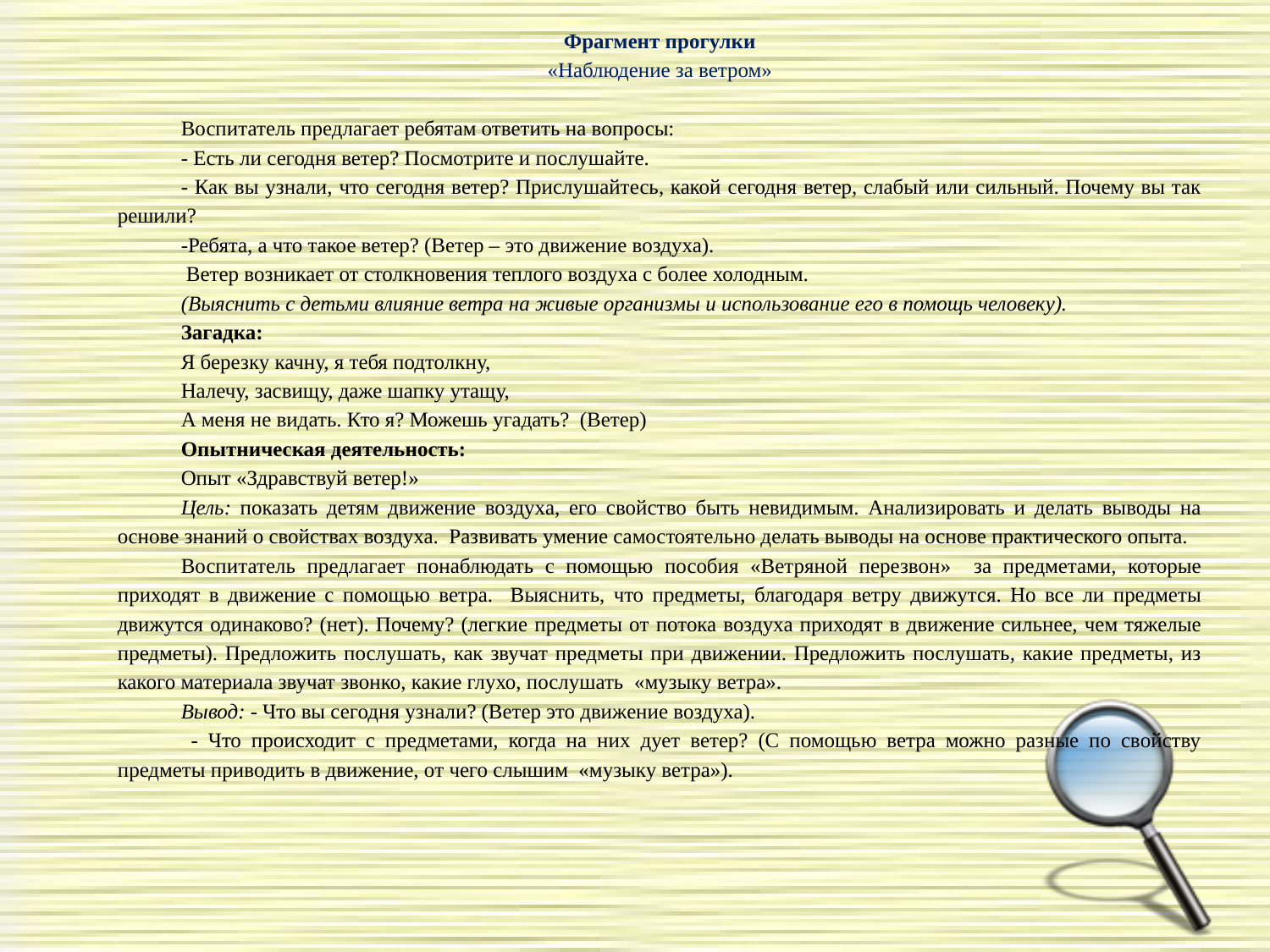

Фрагмент прогулки
«Наблюдение за ветром»

Воспитатель предлагает ребятам ответить на вопросы:
- Есть ли сегодня ветер? Посмотрите и послушайте.
- Как вы узнали, что сегодня ветер? Прислушайтесь, какой сегодня ветер, слабый или сильный. Почему вы так решили?
-Ребята, а что такое ветер? (Ветер – это движение воздуха).
 Ветер возникает от столкновения теплого воздуха с более холодным.
(Выяснить с детьми влияние ветра на живые организмы и использование его в помощь человеку).
Загадка:
Я березку качну, я тебя подтолкну,
Налечу, засвищу, даже шапку утащу,
А меня не видать. Кто я? Можешь угадать?  (Ветер)
Опытническая деятельность:
Опыт «Здравствуй ветер!»
Цель: показать детям движение воздуха, его свойство быть невидимым. Анализировать и делать выводы на основе знаний о свойствах воздуха.  Развивать умение самостоятельно делать выводы на основе практического опыта.
Воспитатель предлагает понаблюдать с помощью пособия «Ветряной перезвон»  за предметами, которые приходят в движение с помощью ветра.  Выяснить, что предметы, благодаря ветру движутся. Но все ли предметы движутся одинаково? (нет). Почему? (легкие предметы от потока воздуха приходят в движение сильнее, чем тяжелые предметы). Предложить послушать, как звучат предметы при движении. Предложить послушать, какие предметы, из какого материала звучат звонко, какие глухо, послушать  «музыку ветра».
Вывод: - Что вы сегодня узнали? (Ветер это движение воздуха).
 - Что происходит с предметами, когда на них дует ветер? (С помощью ветра можно разные по свойству предметы приводить в движение, от чего слышим  «музыку ветра»).